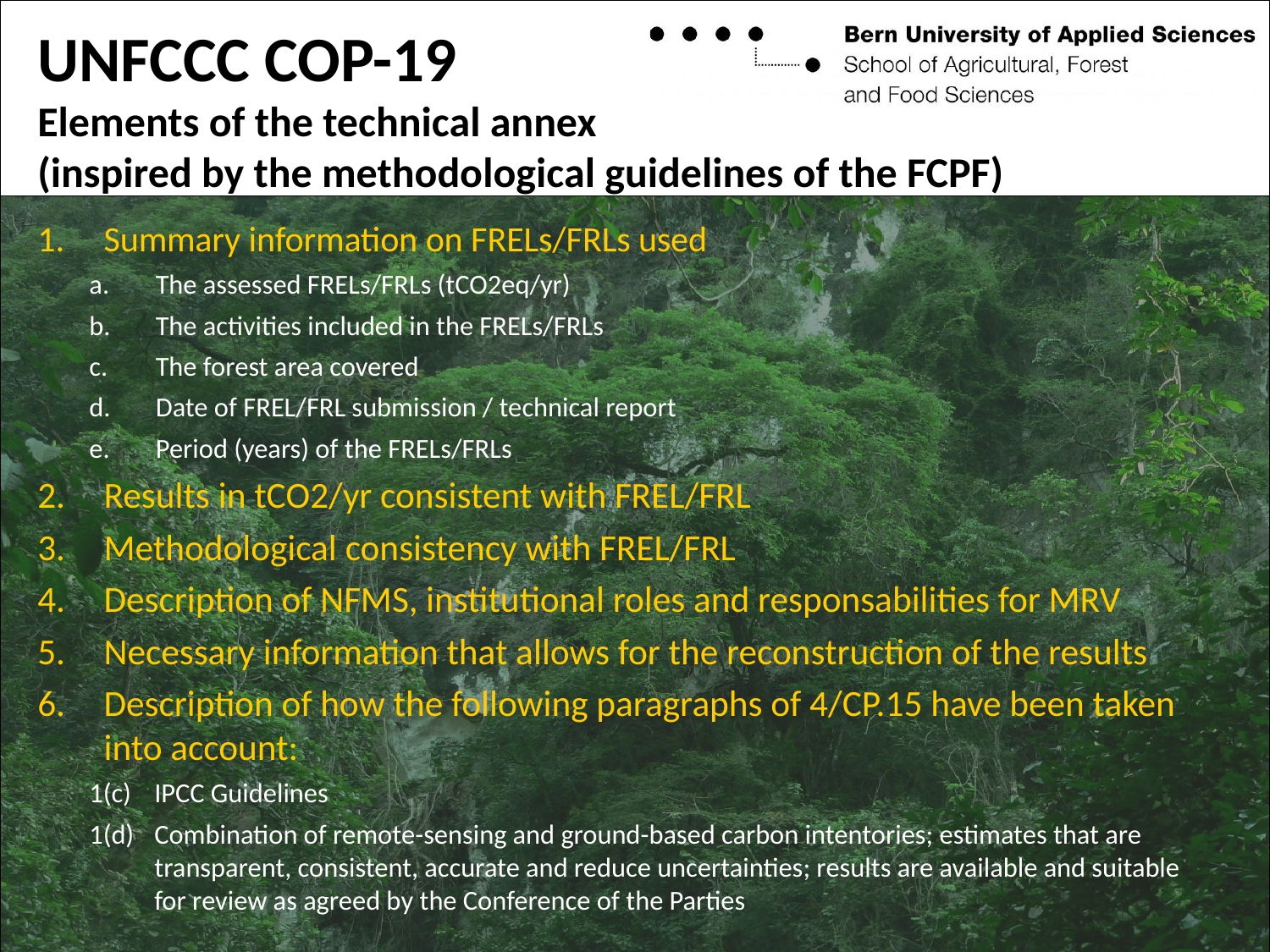

# UNFCCC COP-19 Elements of the technical annex (inspired by the methodological guidelines of the FCPF)
Summary information on FRELs/FRLs used
The assessed FRELs/FRLs (tCO2eq/yr)
The activities included in the FRELs/FRLs
The forest area covered
Date of FREL/FRL submission / technical report
Period (years) of the FRELs/FRLs
Results in tCO2/yr consistent with FREL/FRL
Methodological consistency with FREL/FRL
Description of NFMS, institutional roles and responsabilities for MRV
Necessary information that allows for the reconstruction of the results
Description of how the following paragraphs of 4/CP.15 have been taken into account:
1(c)	IPCC Guidelines
1(d) 	Combination of remote-sensing and ground-based carbon intentories; estimates that are transparent, consistent, accurate and reduce uncertainties; results are available and suitable for review as agreed by the Conference of the Parties